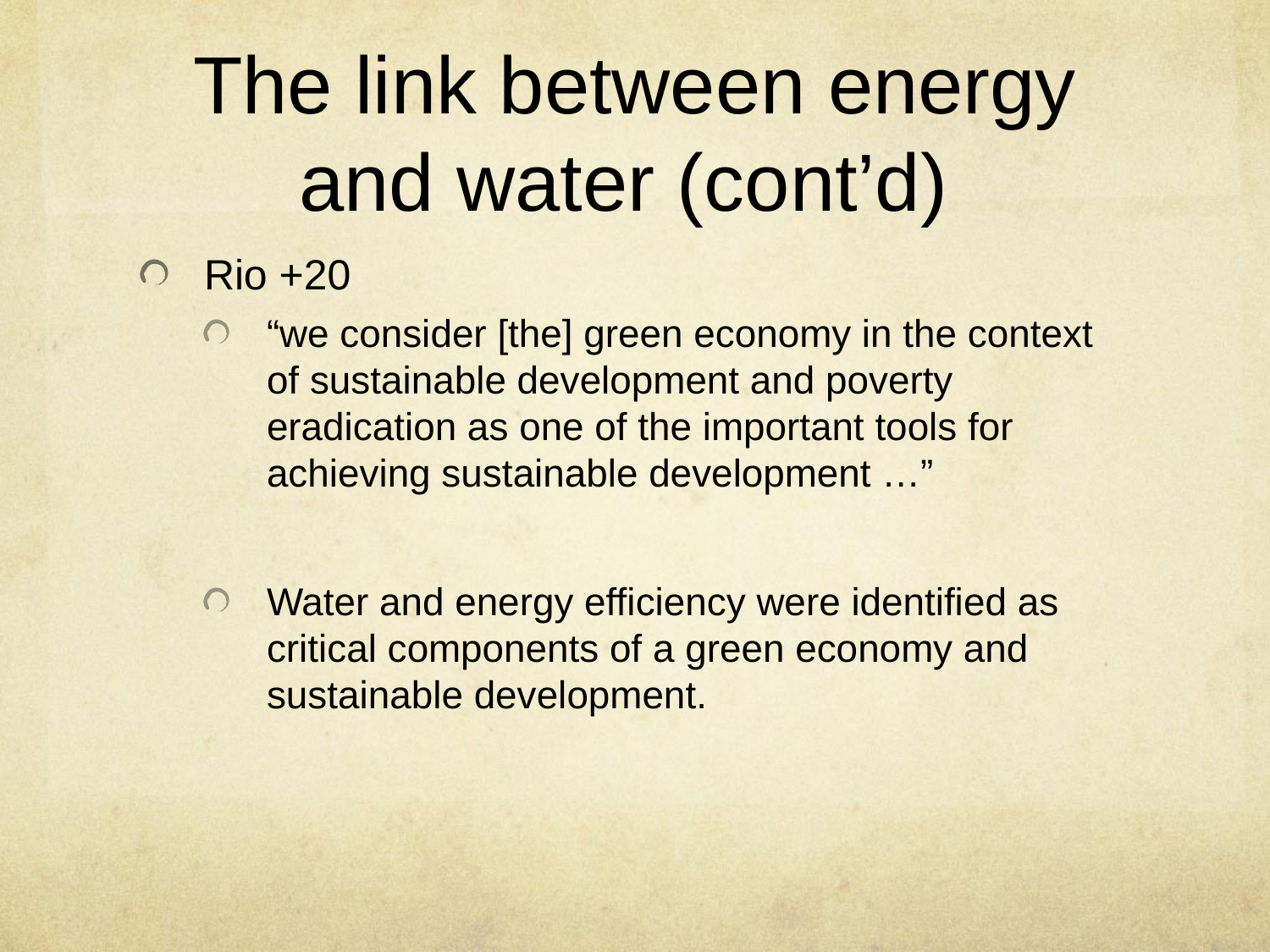

# The link between energy and water (cont’d)
Rio +20
“we consider [the] green economy in the context of sustainable development and poverty eradication as one of the important tools for achieving sustainable development …”

Water and energy efficiency were identified as critical components of a green economy and sustainable development.